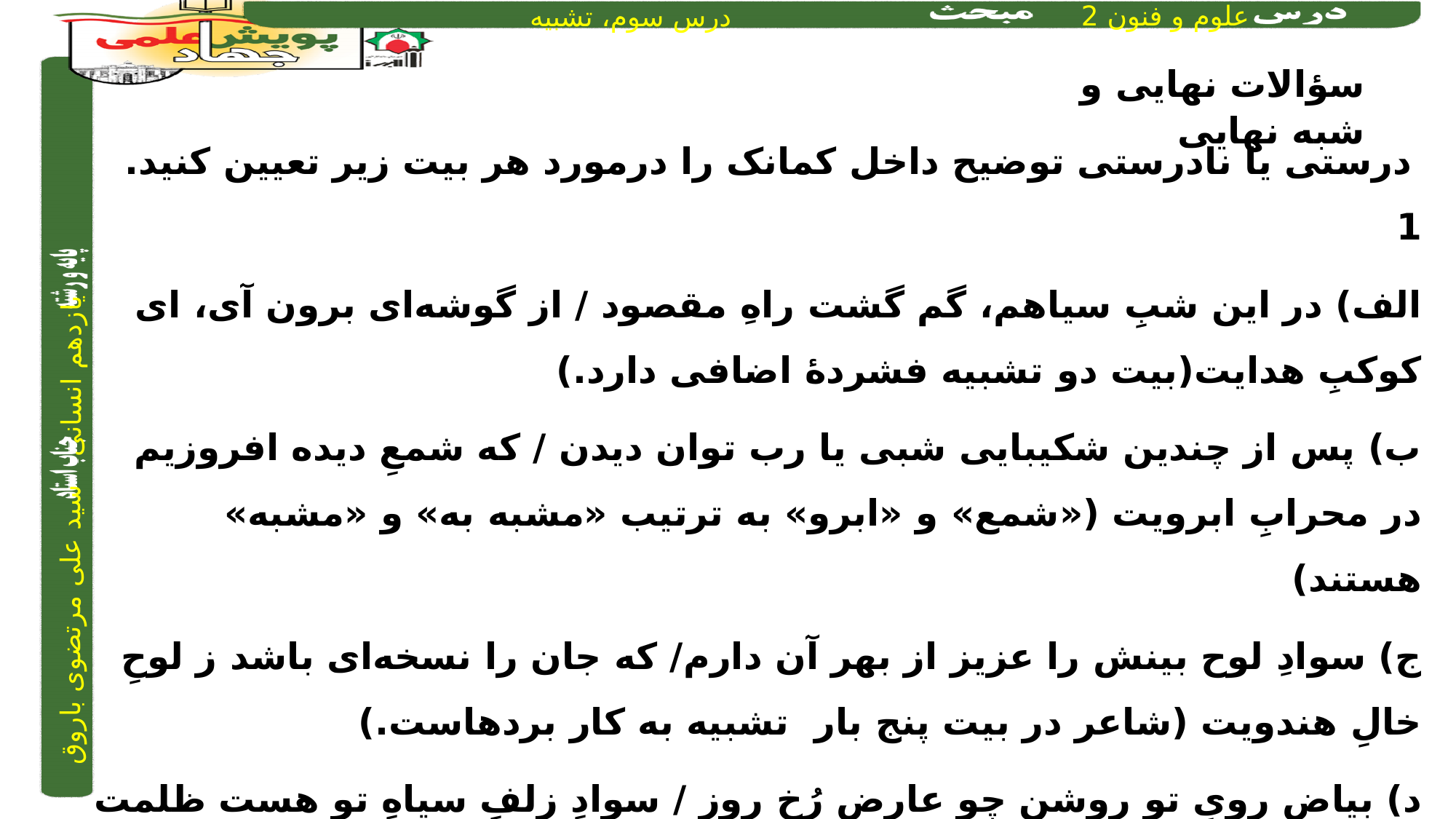

سؤالات نهایی و شبه نهایی
 درستی یا نادرستی توضیح داخل کمانک را درمورد هر بیت زیر تعیین کنید. 1
الف) در این شبِ سیاهم، گم گشت راهِ مقصود / از گوشه‌ای برون آی، ای کوکبِ هدایت(بیت دو تشبیه فشردۀ اضافی دارد.)
ب) پس از چندین شکیبایی شبی یا رب توان دیدن / که شمعِ دیده افروزیم در محرابِ ابرویت («شمع» و «ابرو» به ترتیب «مشبه به» و «مشبه» هستند)
ج) سوادِ لوح بینش را عزیز از بهر آن دارم	/ که جان را نسخه‌ای باشد ز لوحِ خالِ هندویت (شاعر در بیت پنج بار  تشبیه به کار برده­است.)
د) بیاضِ رویِ تو روشن چو عارِضِ رُخِ روز / سوادِ زلفِ سیاهِ تو هست ظلمت داج(شب تاریک) (تشبیه در مصراع اول گسترده و در مصراع دوم فشردۀ غیراضافی­است.)